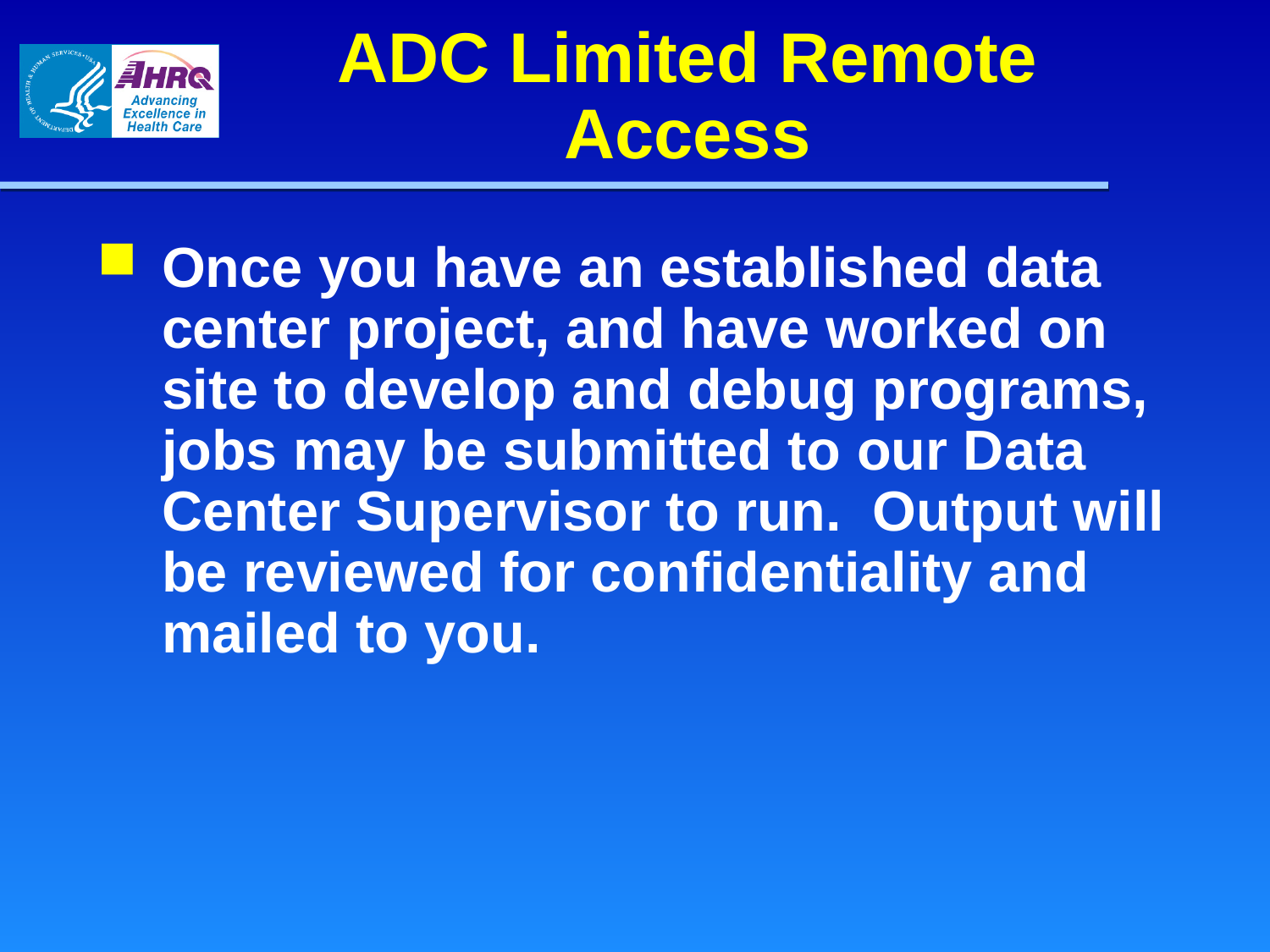

# ADC Limited Remote Access
Once you have an established data center project, and have worked on site to develop and debug programs, jobs may be submitted to our Data Center Supervisor to run.  Output will be reviewed for confidentiality and mailed to you.